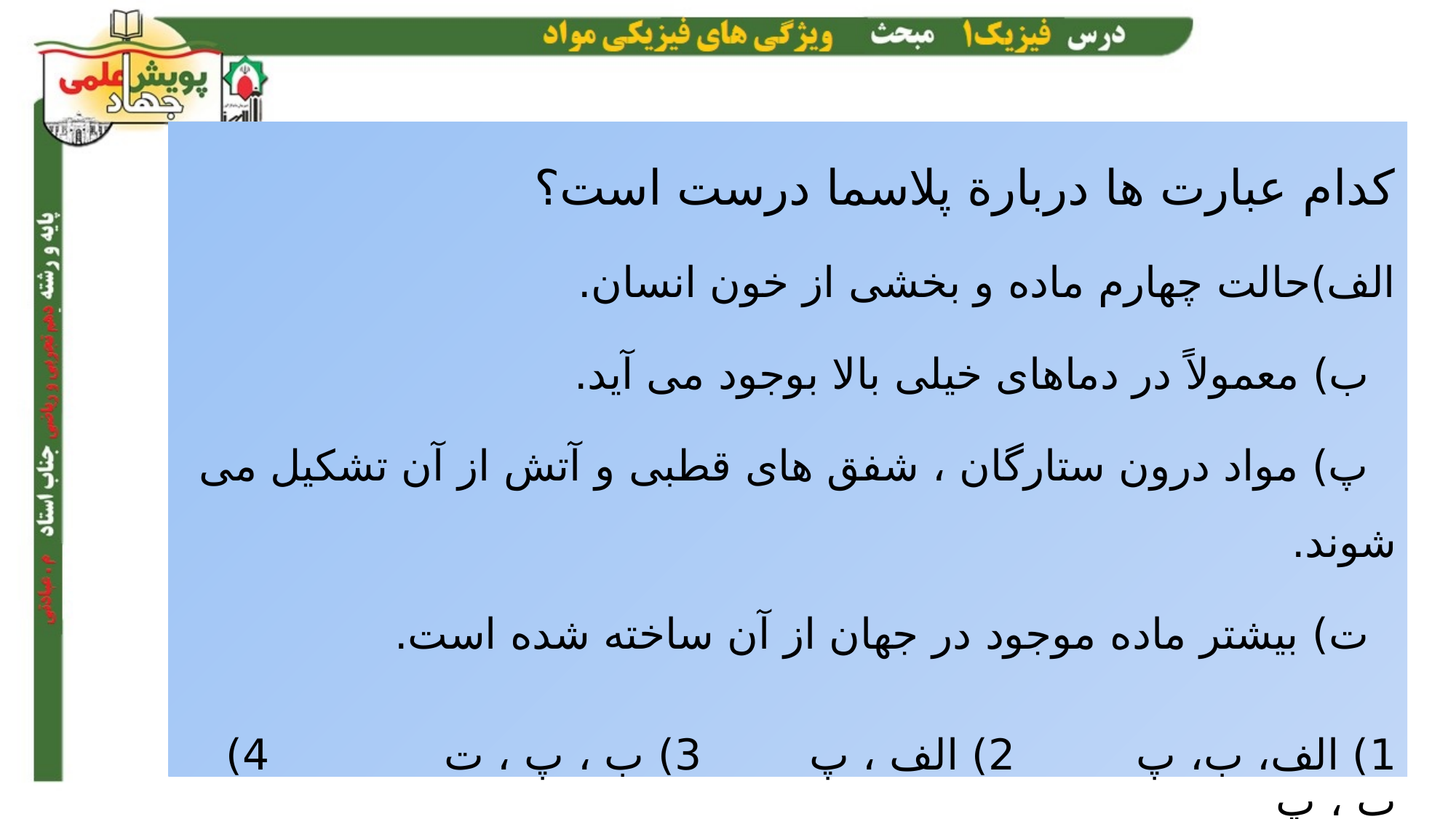

کدام عبارت ها دربارة پلاسما درست است؟
الف)حالت چهارم ماده و بخشی از خون انسان.
  ب) معمولاً در دماهای خیلی بالا بوجود می آید.
  پ) مواد درون ستارگان ، شفق های قطبی و آتش از آن تشکیل می شوند.
  ت) بیشتر ماده موجود در جهان از آن ساخته شده است.

1) الف، ب، پ         2) الف ، پ        3) ب ، پ ، ت             4) ب ، پ